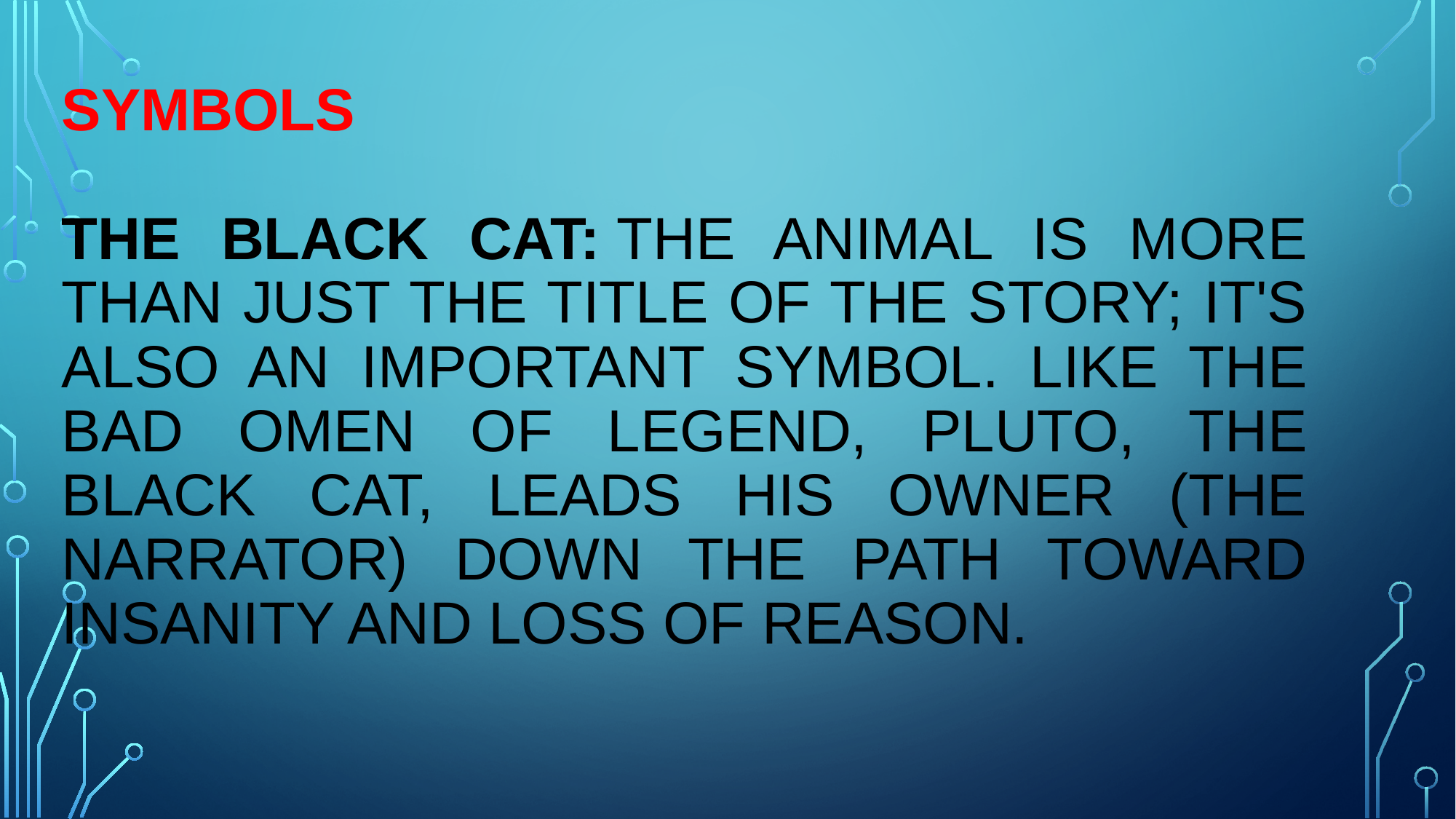

# SYMBOLS The black cat: The animal is more than just the title of the story; it's also an important symbol. Like the bad omen of legend, Pluto, the black cat, leads his owner (the narrator) down the path toward insanity and loss of reason.